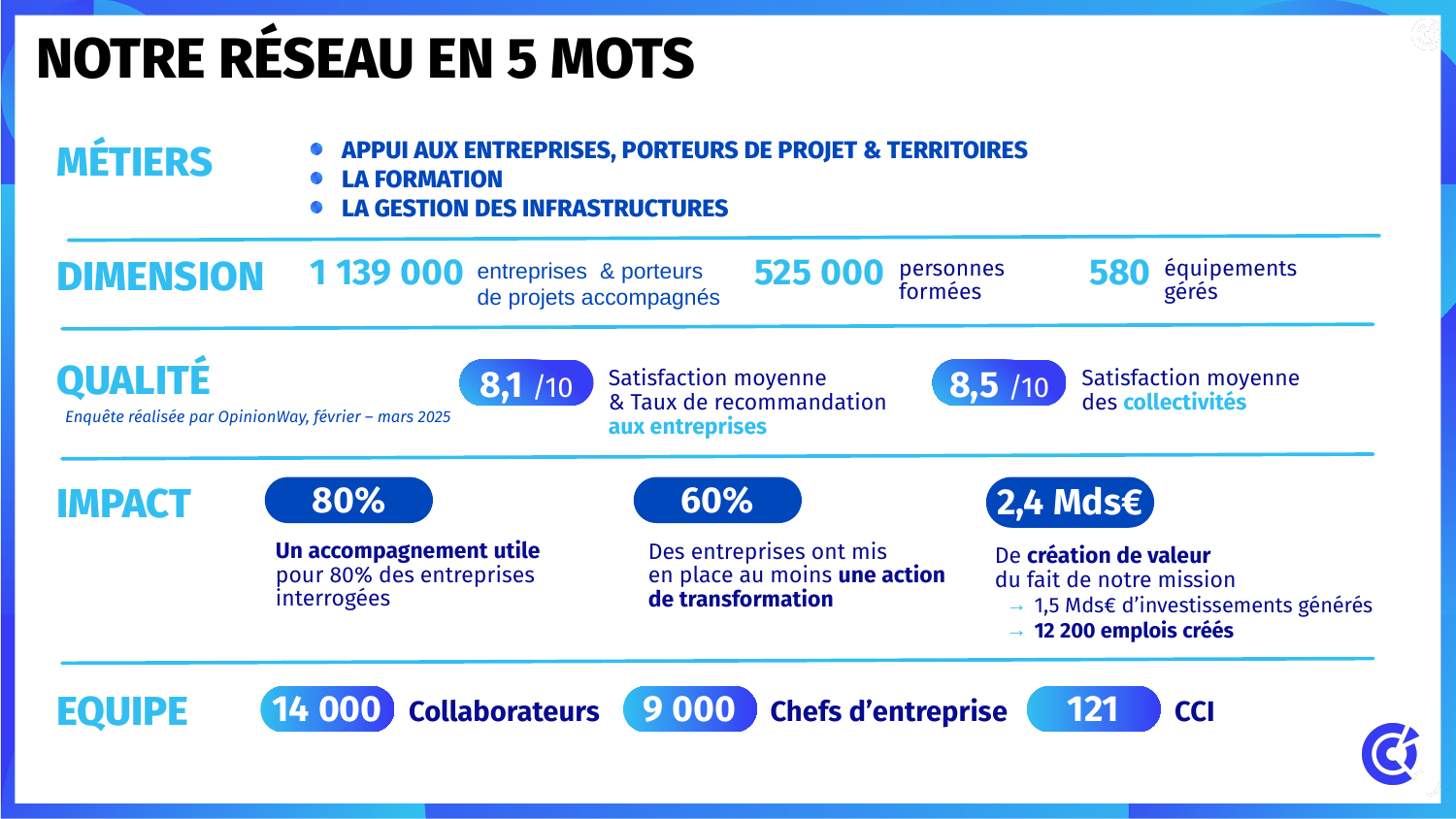

# NOTRE réseau en 5 MOTS
métiers
APPUI AUX ENTREPRISES, PORTEURS DE PROJET & TERRITOIRES
LA FORMATION
LA GESTION DES INFRASTRUCTURES
DIMENSION
1 139 000
525 000
580
entreprises  & porteurs
de projets accompagnés
personnes formées
équipements
gérés
qualité
8,1 /10
Satisfaction moyenne
& Taux de recommandation aux entreprises
8,5 /10
Satisfaction moyenne des collectivités
Enquête réalisée par OpinionWay, février – mars 2025
IMPACT
80%
60%
2,4 Mds€
Un accompagnement utile
pour 80% des entreprises interrogées
Des entreprises ont mis
en place au moins une action
de transformation
De création de valeur
du fait de notre mission
1,5 Mds€ d’investissements générés
12 200 emplois créés
EQUIPE
14 000
9 000
121
Collaborateurs
Chefs d’entreprise
CCI